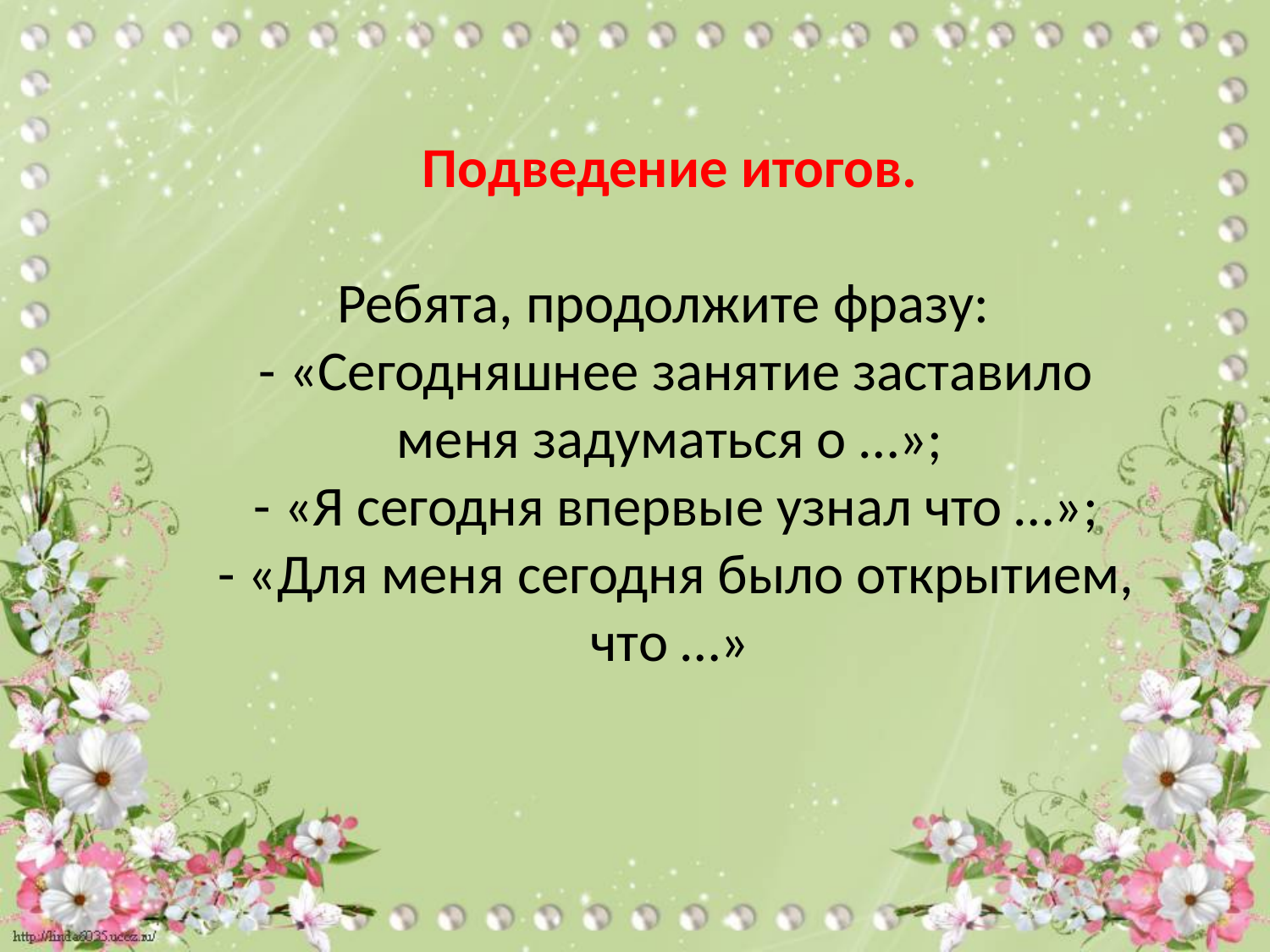

# Подведение итогов. Ребята, продолжите фразу: - «Сегодняшнее занятие заставило меня задуматься о …»; - «Я сегодня впервые узнал что …»; - «Для меня сегодня было открытием, что …»